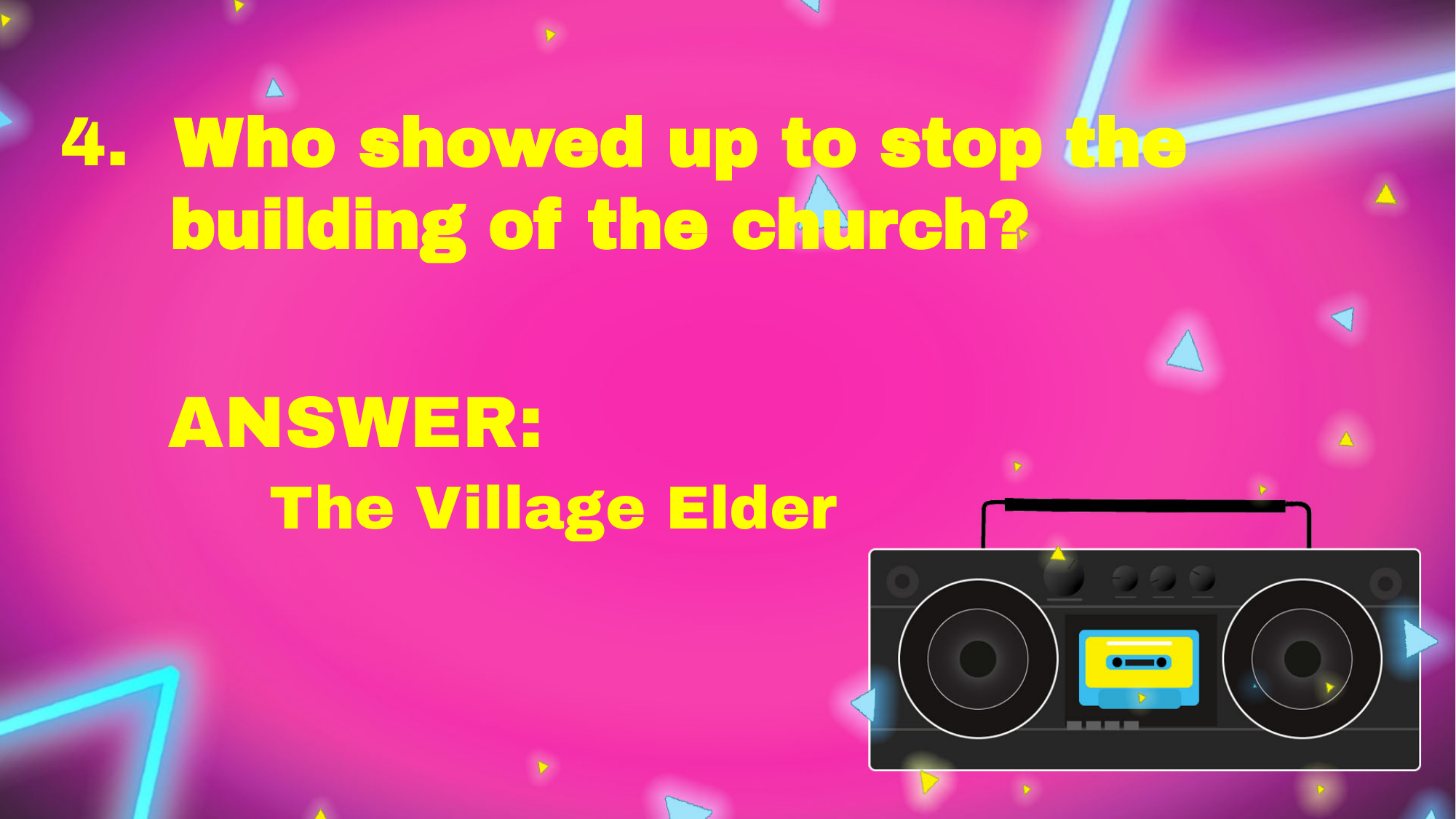

4.  Who showed up to stop the
	building of the church?

ANSWER:
The Village Elder